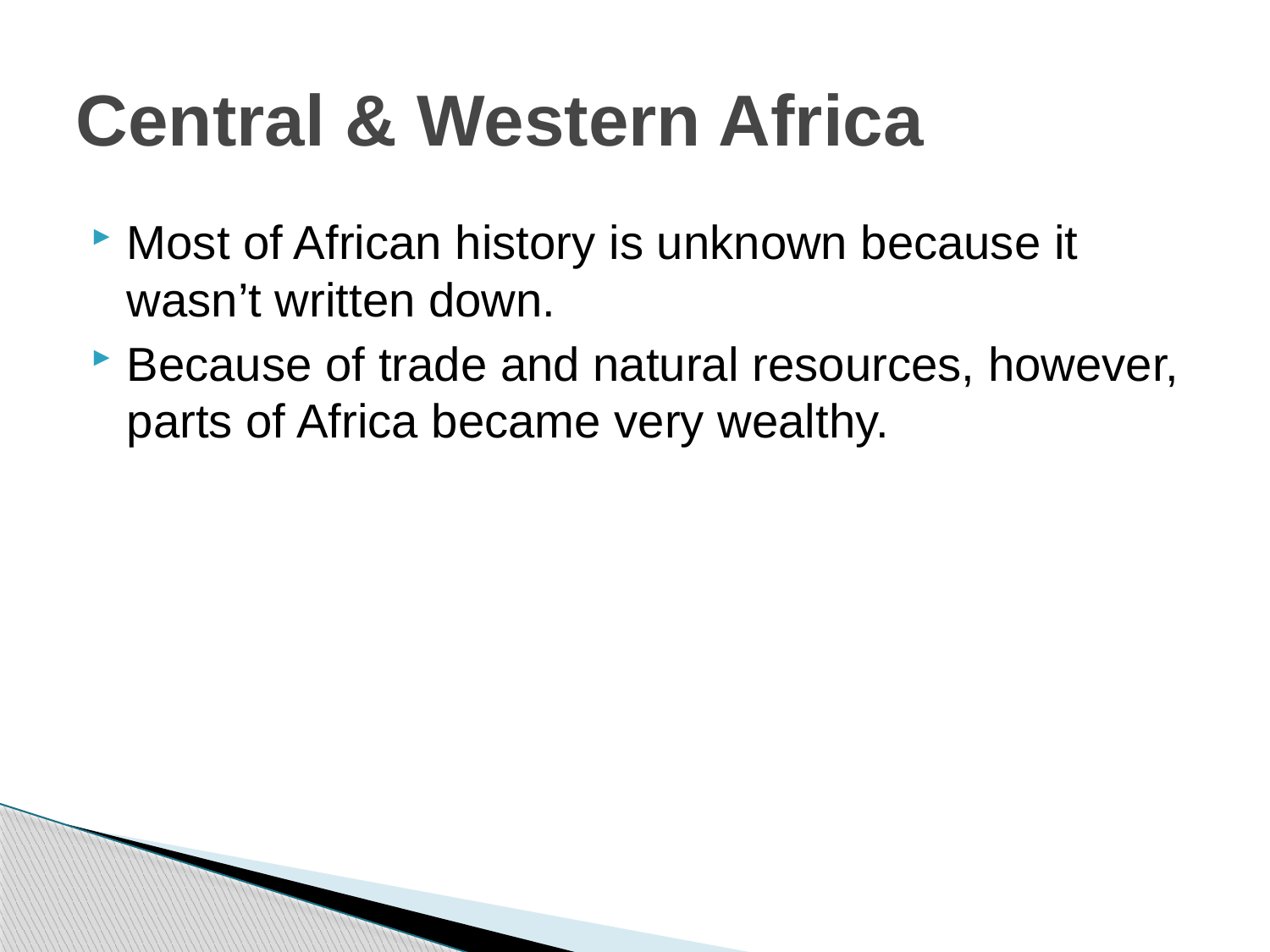

# Central & Western Africa
Most of African history is unknown because it wasn’t written down.
Because of trade and natural resources, however, parts of Africa became very wealthy.